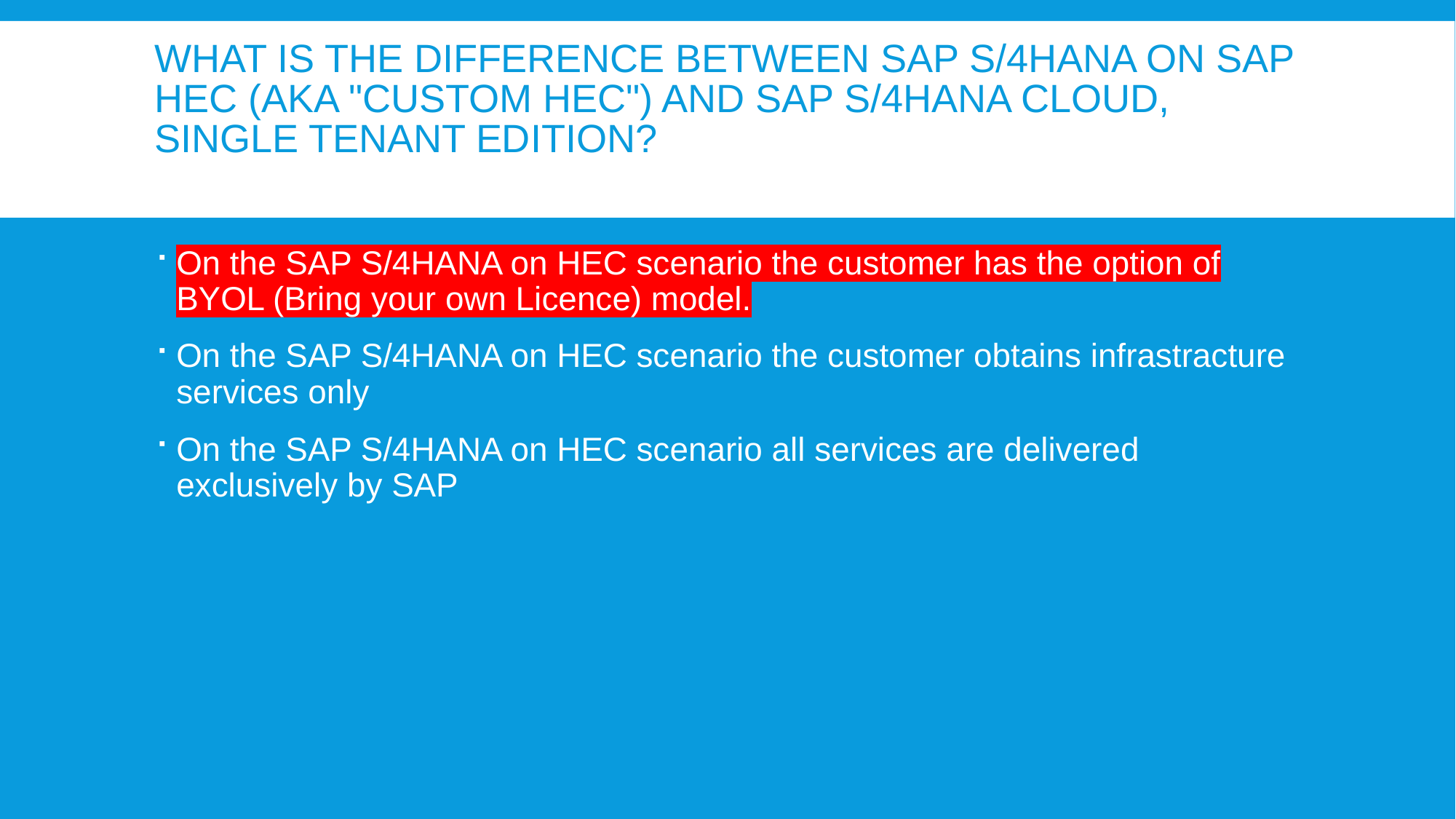

# What is the difference between SAP S/4HANA on SAP HEC (aka "custom HEC") and SAP S/4HANA Cloud, single tenant edition?
On the SAP S/4HANA on HEC scenario the customer has the option of BYOL (Bring your own Licence) model.
On the SAP S/4HANA on HEC scenario the customer obtains infrastracture services only
On the SAP S/4HANA on HEC scenario all services are delivered exclusively by SAP